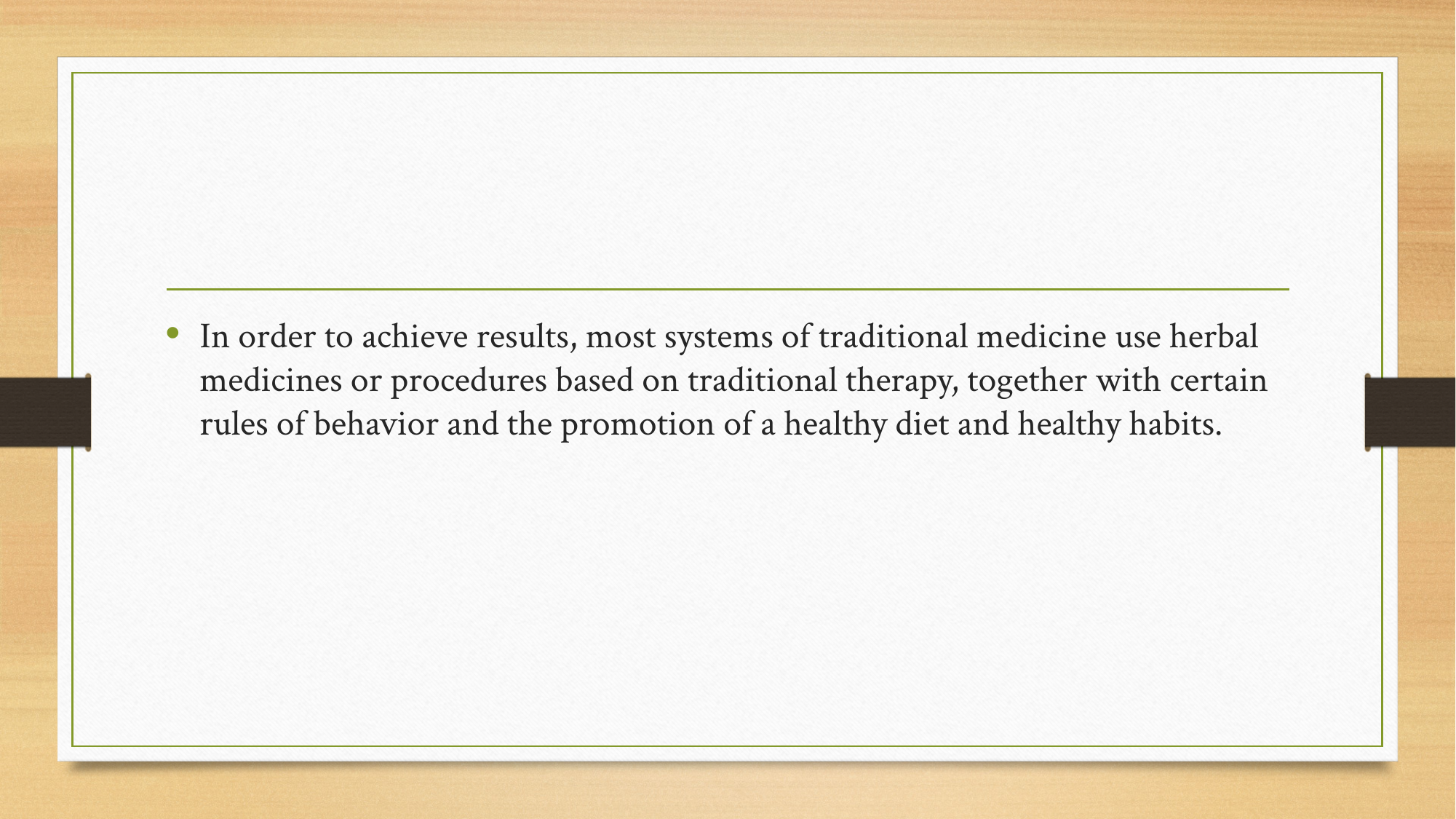

In order to achieve results, most systems of traditional medicine use herbal medicines or procedures based on traditional therapy, together with certain rules of behavior and the promotion of a healthy diet and healthy habits.